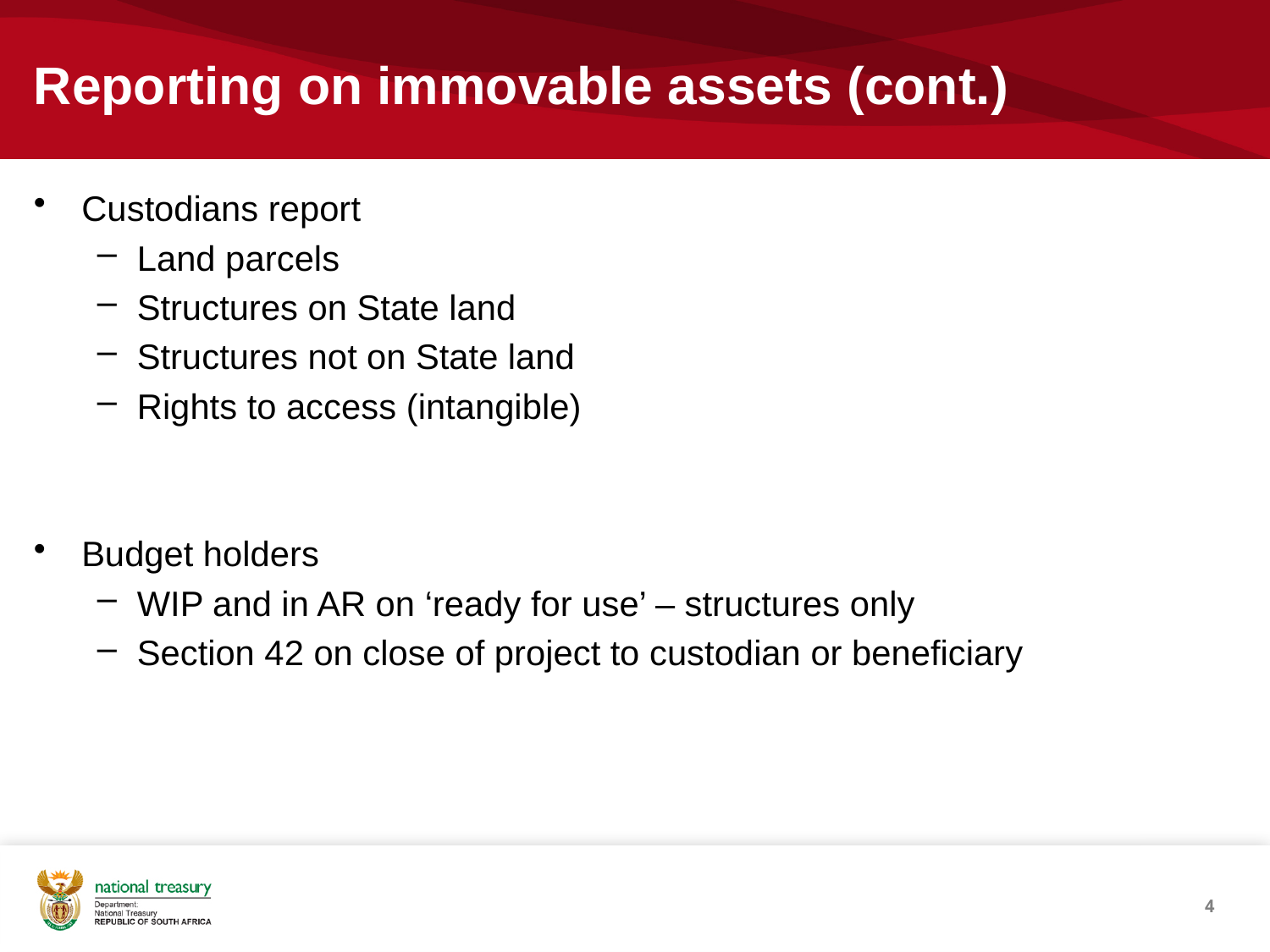

# Reporting on immovable assets (cont.)
Custodians report
Land parcels
Structures on State land
Structures not on State land
Rights to access (intangible)

Budget holders
WIP and in AR on ‘ready for use’ – structures only
Section 42 on close of project to custodian or beneficiary

4